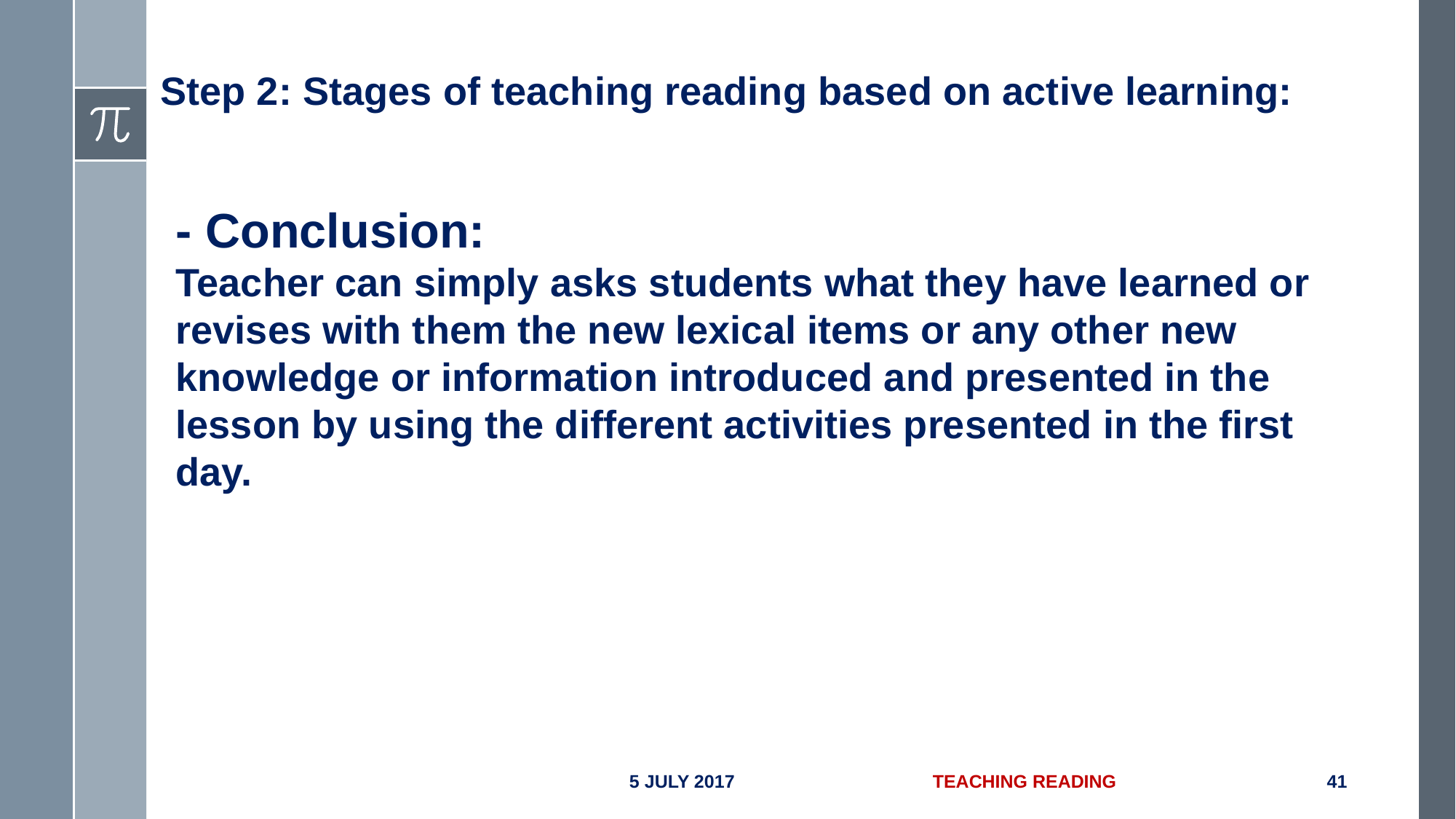

Step 2: Stages of teaching reading based on active learning:
- Conclusion:
Teacher can simply asks students what they have learned or revises with them the new lexical items or any other new knowledge or information introduced and presented in the lesson by using the different activities presented in the first day.

5 July 2017
Teaching Reading
41